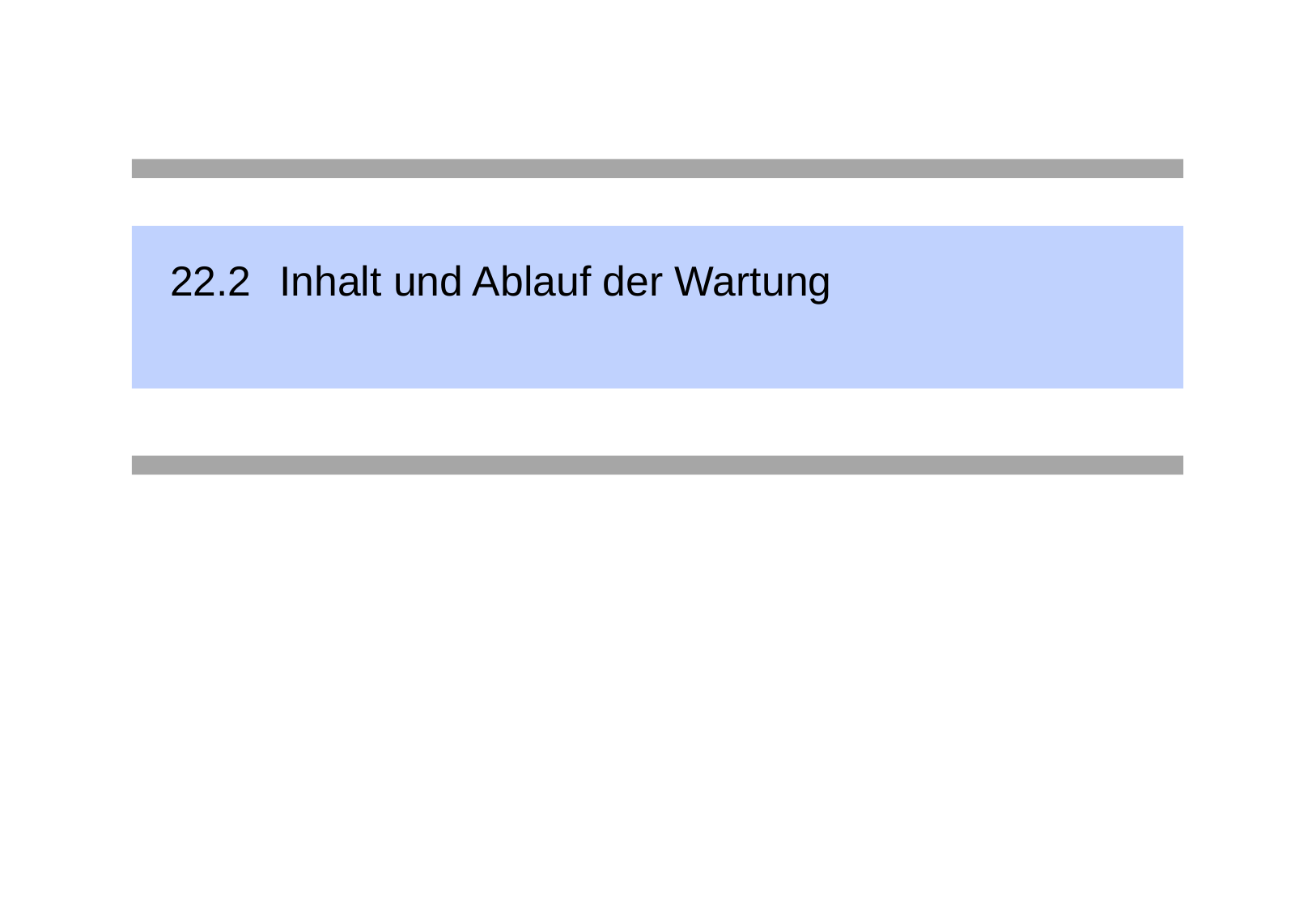

# 22.2	Inhalt und Ablauf der Wartung